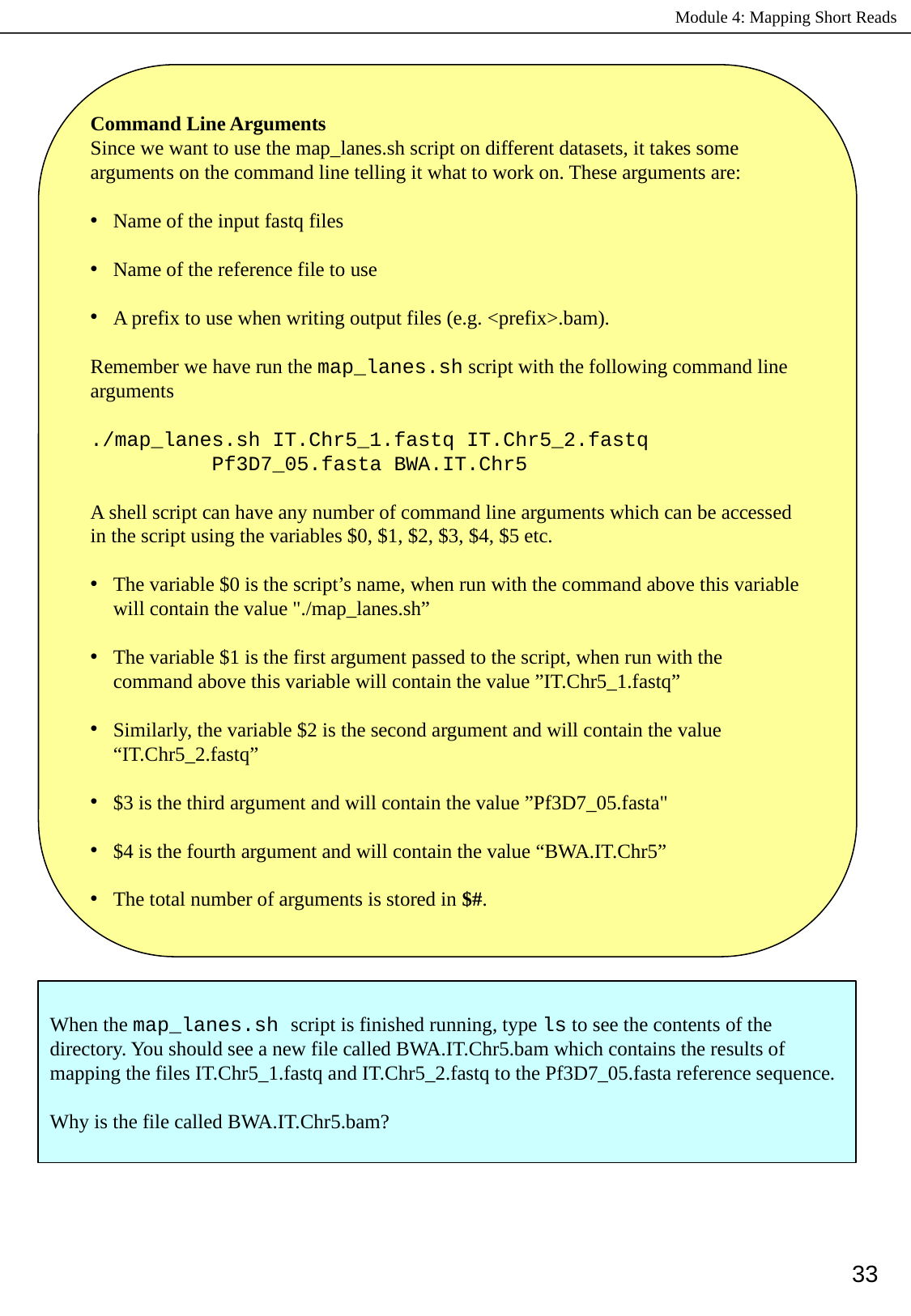

Command Line Arguments
Since we want to use the map_lanes.sh script on different datasets, it takes some arguments on the command line telling it what to work on. These arguments are:

Name of the input fastq files

Name of the reference file to use

A prefix to use when writing output files (e.g. <prefix>.bam).

Remember we have run the map_lanes.sh script with the following command line arguments

./map_lanes.sh IT.Chr5_1.fastq IT.Chr5_2.fastq
	Pf3D7_05.fasta BWA.IT.Chr5

A shell script can have any number of command line arguments which can be accessed in the script using the variables $0, $1, $2, $3, $4, $5 etc.

The variable $0 is the script’s name, when run with the command above this variable will contain the value "./map_lanes.sh”

The variable $1 is the first argument passed to the script, when run with the command above this variable will contain the value ”IT.Chr5_1.fastq”

Similarly, the variable $2 is the second argument and will contain the value “IT.Chr5_2.fastq”

$3 is the third argument and will contain the value ”Pf3D7_05.fasta"

$4 is the fourth argument and will contain the value “BWA.IT.Chr5”

The total number of arguments is stored in $#.

When the map_lanes.sh script is finished running, type ls to see the contents of the directory. You should see a new file called BWA.IT.Chr5.bam which contains the results of mapping the files IT.Chr5_1.fastq and IT.Chr5_2.fastq to the Pf3D7_05.fasta reference sequence.

Why is the file called BWA.IT.Chr5.bam?

33